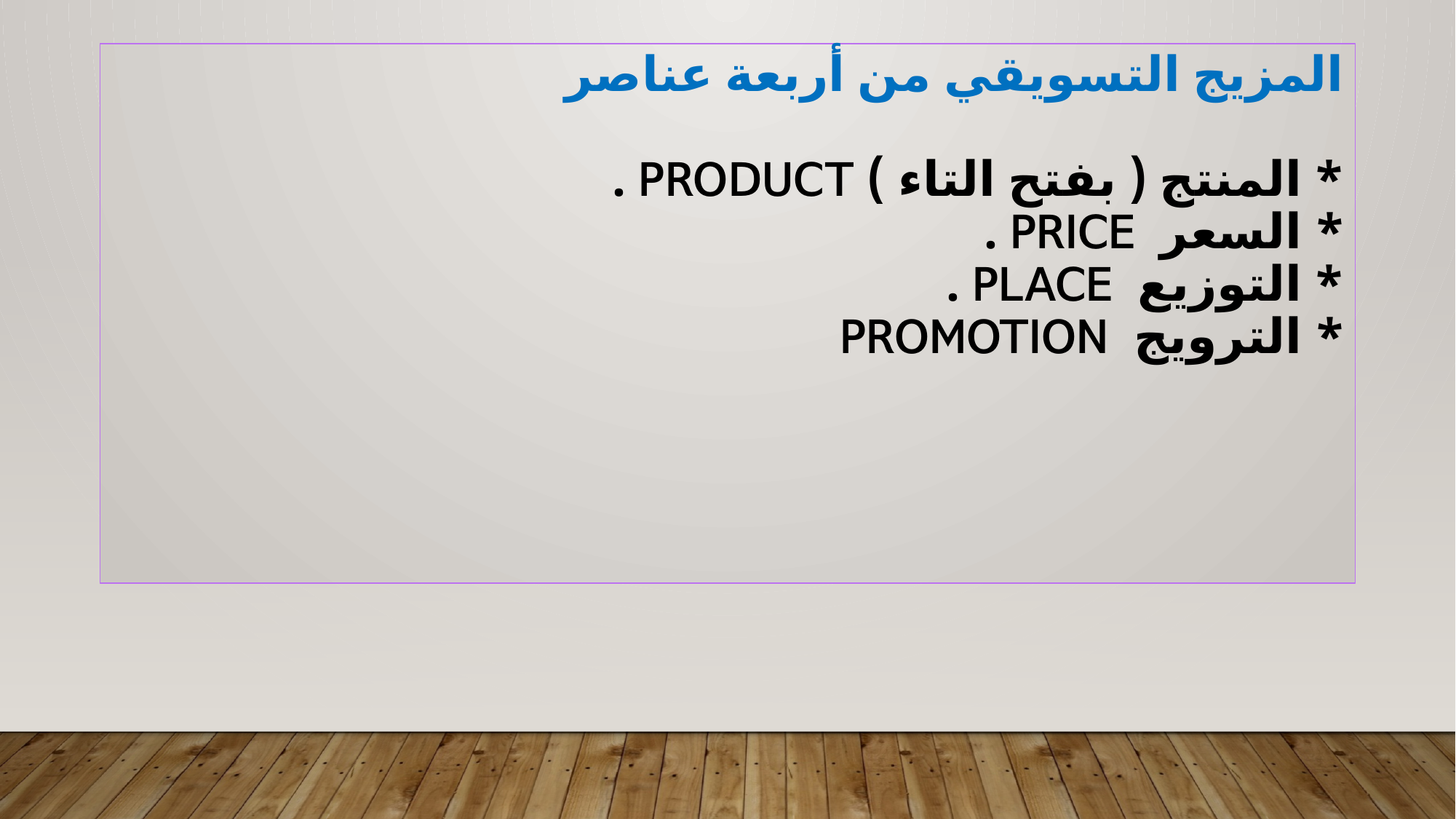

# المزيج التسويقي من أربعة عناصر * المنتج ( بفتح التاء ) product . * السعر  Price . * التوزيع  Place . * الترويج  Promotion